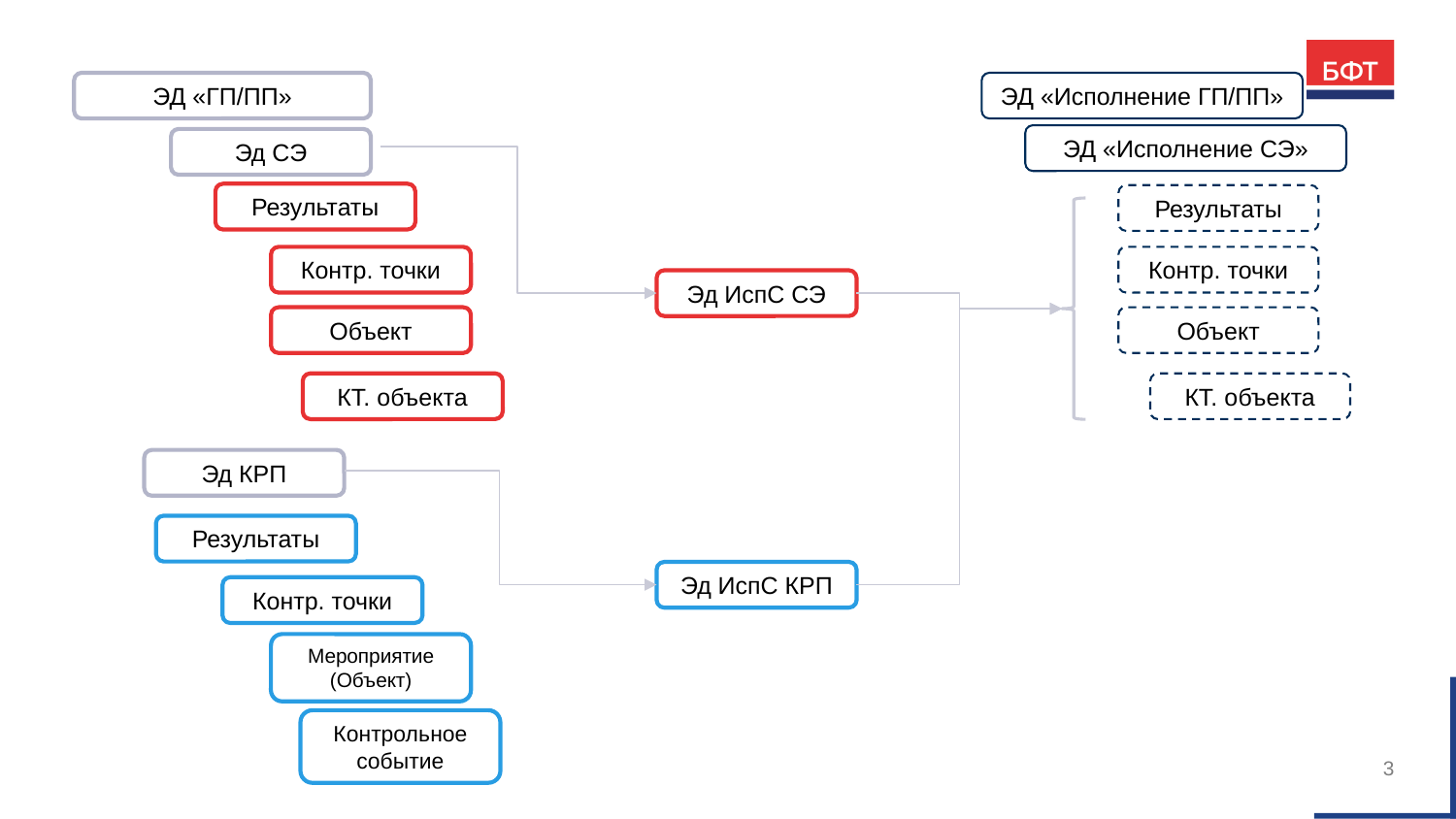

ЭД «ГП/ПП»
ЭД «Исполнение ГП/ПП»
ЭД «Исполнение СЭ»
Эд СЭ
Результаты
Результаты

Контр. точки
Контр. точки
Эд ИспС СЭ
Объект
Объект
КТ. объекта
КТ. объекта
Эд КРП
Результаты
Эд ИспС КРП
Контр. точки
Мероприятие (Объект)
Контрольное событие